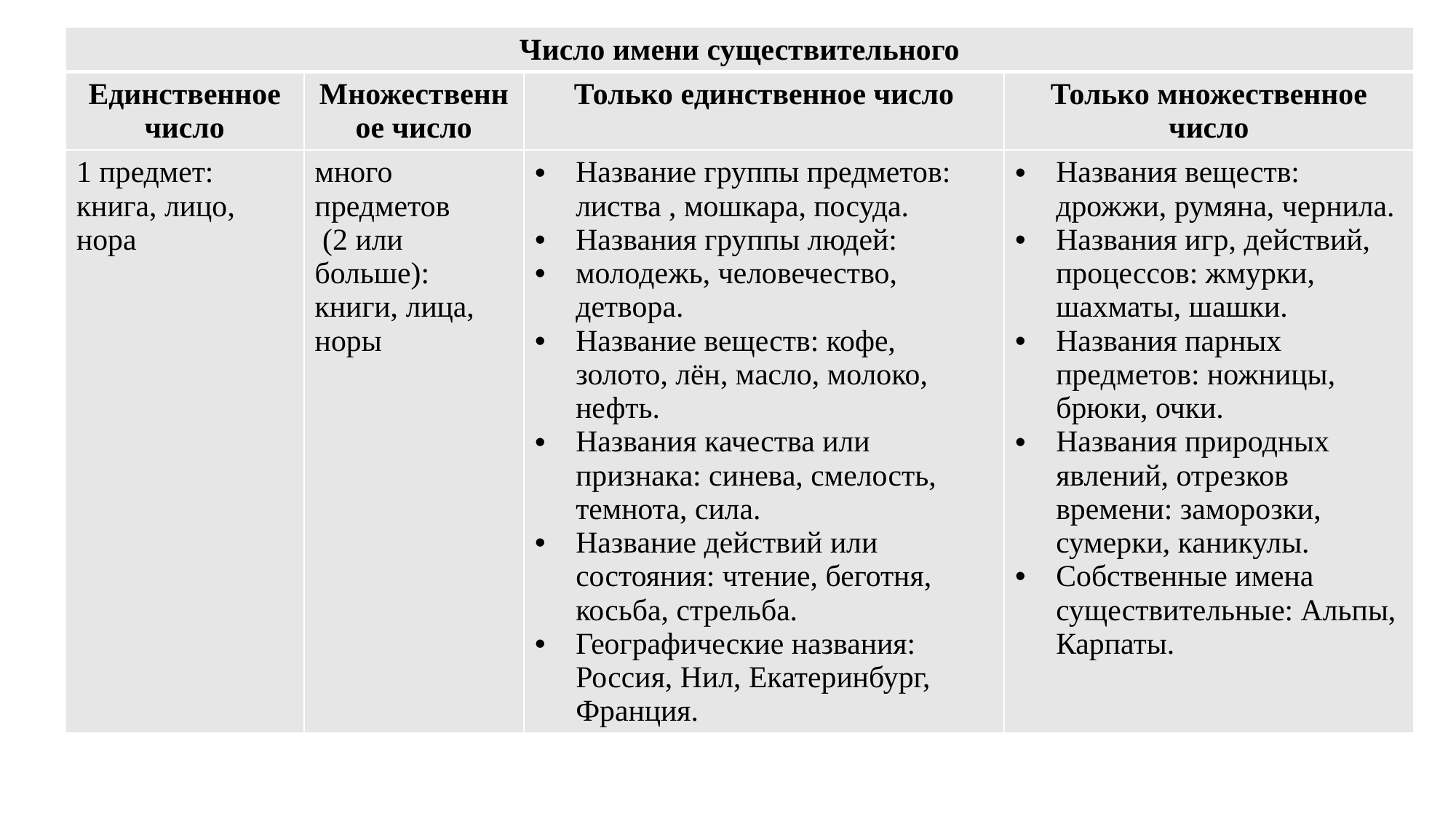

| Число имени существительного |  |  |  |
| --- | --- | --- | --- |
| Единственное число | Множественное число | Только единственное число | Только множественное число |
| 1 предмет: книга, лицо, нора | много предметов (2 или больше): книги, лица, норы | Название группы предметов: листва , мошкара, посуда. Названия группы людей: молодежь, человечество, детвора. Название веществ: кофе, золото, лён, масло, молоко, нефть. Названия качества или признака: синева, смелость, темнота, сила. Название действий или состояния: чтение, беготня, косьба, стрельба. Географические названия: Россия, Нил, Екатеринбург, Франция. | Названия веществ: дрожжи, румяна, чернила. Названия игр, действий, процессов: жмурки, шахматы, шашки. Названия парных предметов: ножницы, брюки, очки. Названия природных явлений, отрезков времени: заморозки, сумерки, каникулы. Собственные имена существительные: Альпы, Карпаты. |